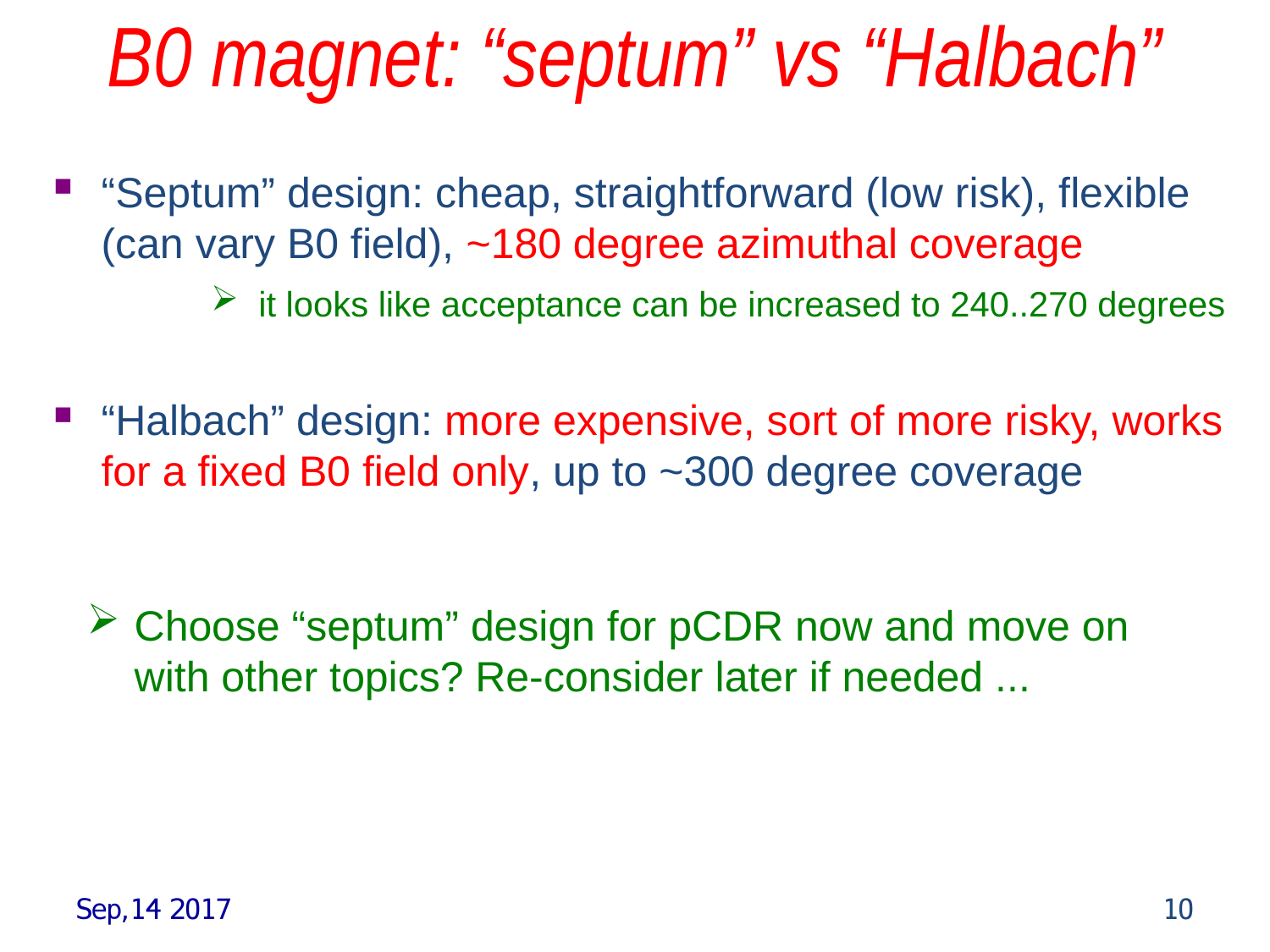

# B0 magnet: “septum” vs “Halbach”
“Septum” design: cheap, straightforward (low risk), flexible (can vary B0 field), ~180 degree azimuthal coverage

“Halbach” design: more expensive, sort of more risky, works for a fixed B0 field only, up to ~300 degree coverage
it looks like acceptance can be increased to 240..270 degrees
Choose “septum” design for pCDR now and move on with other topics? Re-consider later if needed ...
Sep,14 2017
10